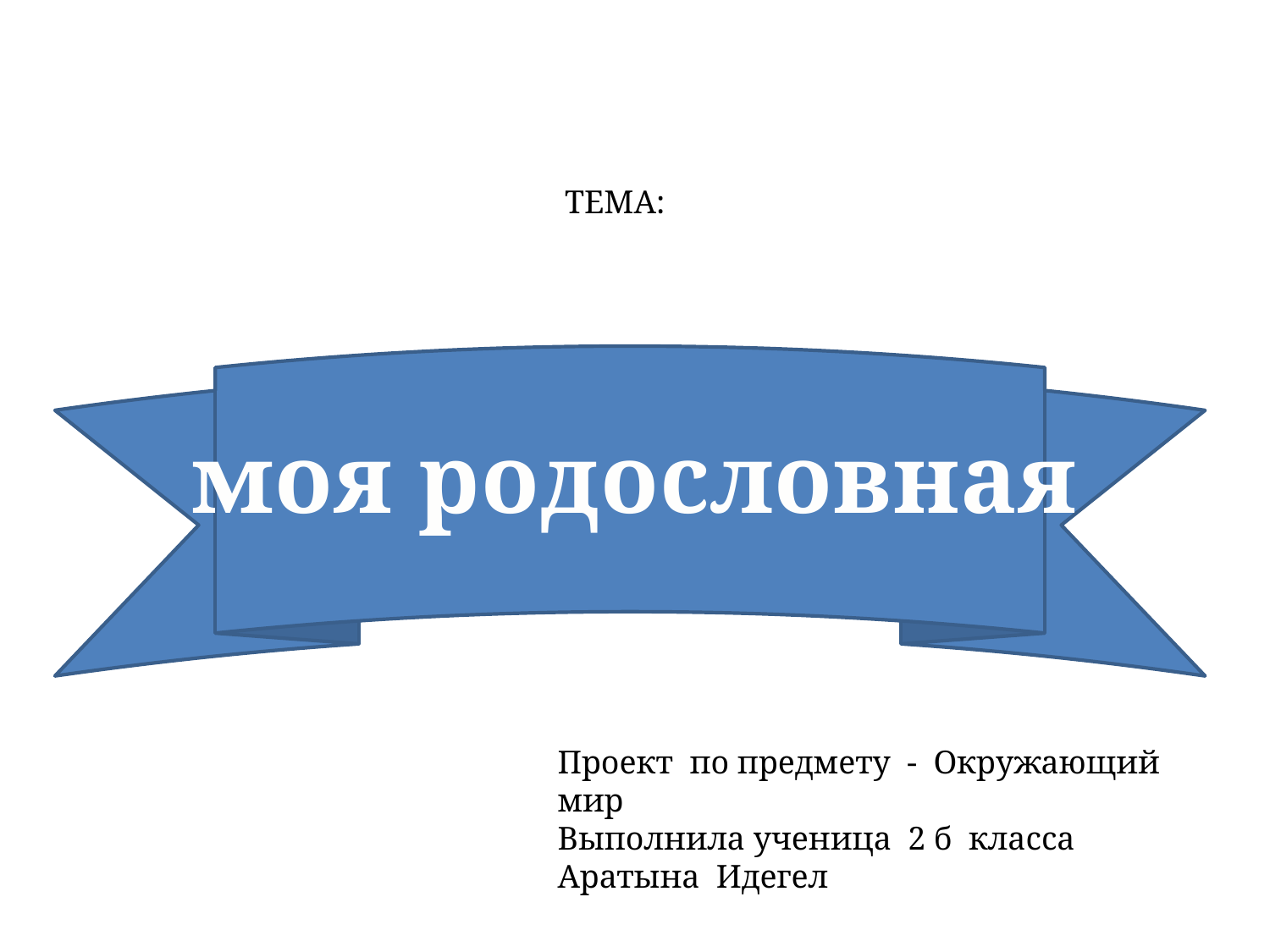

ТЕМА:
#

моя родословная
Проект  по предмету  -  Окружающий мир
Выполнила ученица  2 б  класса
Аратына  Идегел